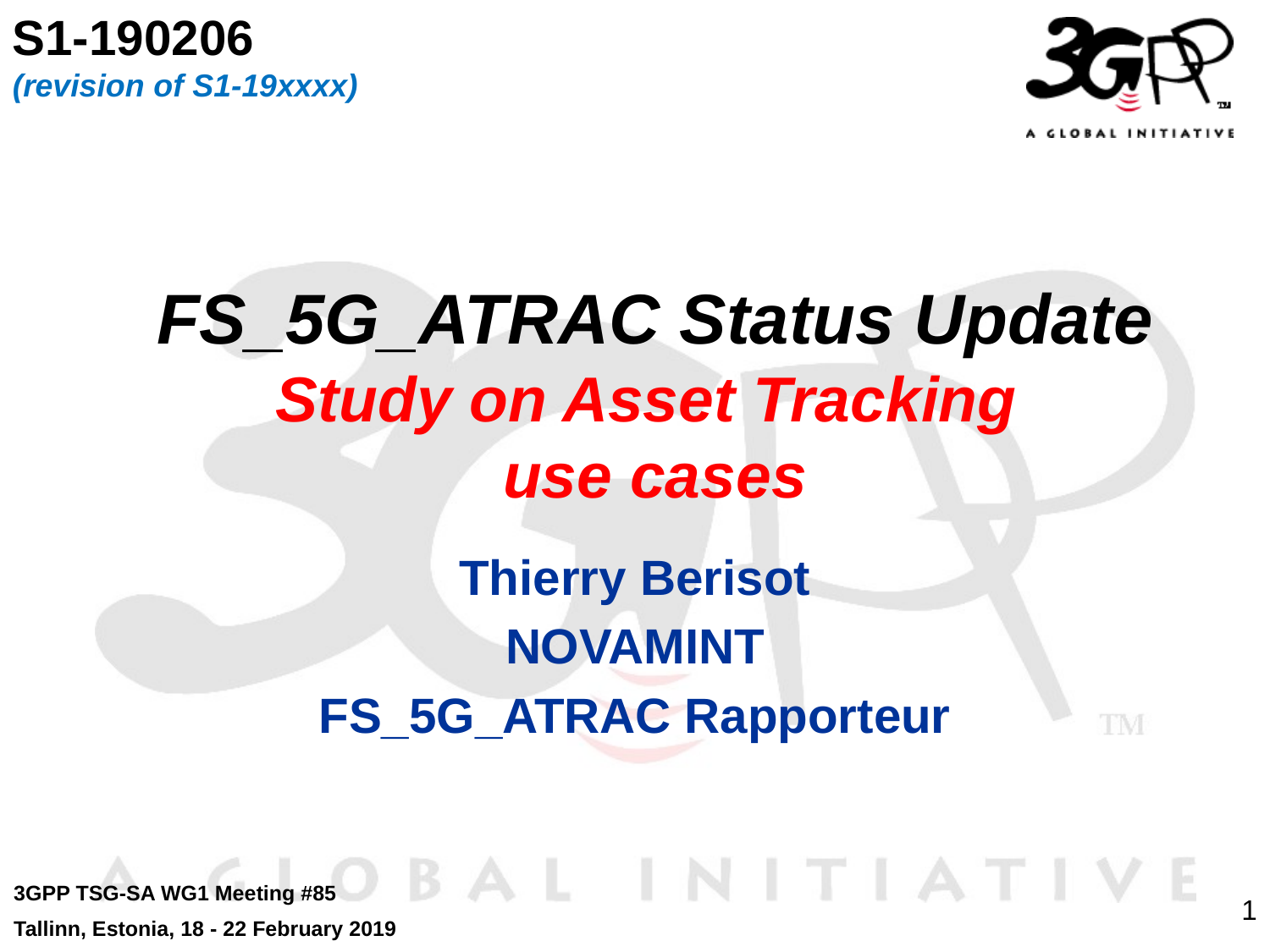

S1-190206
(revision of S1-19xxxx)
# FS_5G_ATRAC Status Update Study on Asset Tracking use cases
Thierry Berisot
NOVAMINT
FS_5G_ATRAC Rapporteur
3GPP TSG-SA WG1 Meeting #85
Tallinn, Estonia, 18 - 22 February 2019
1